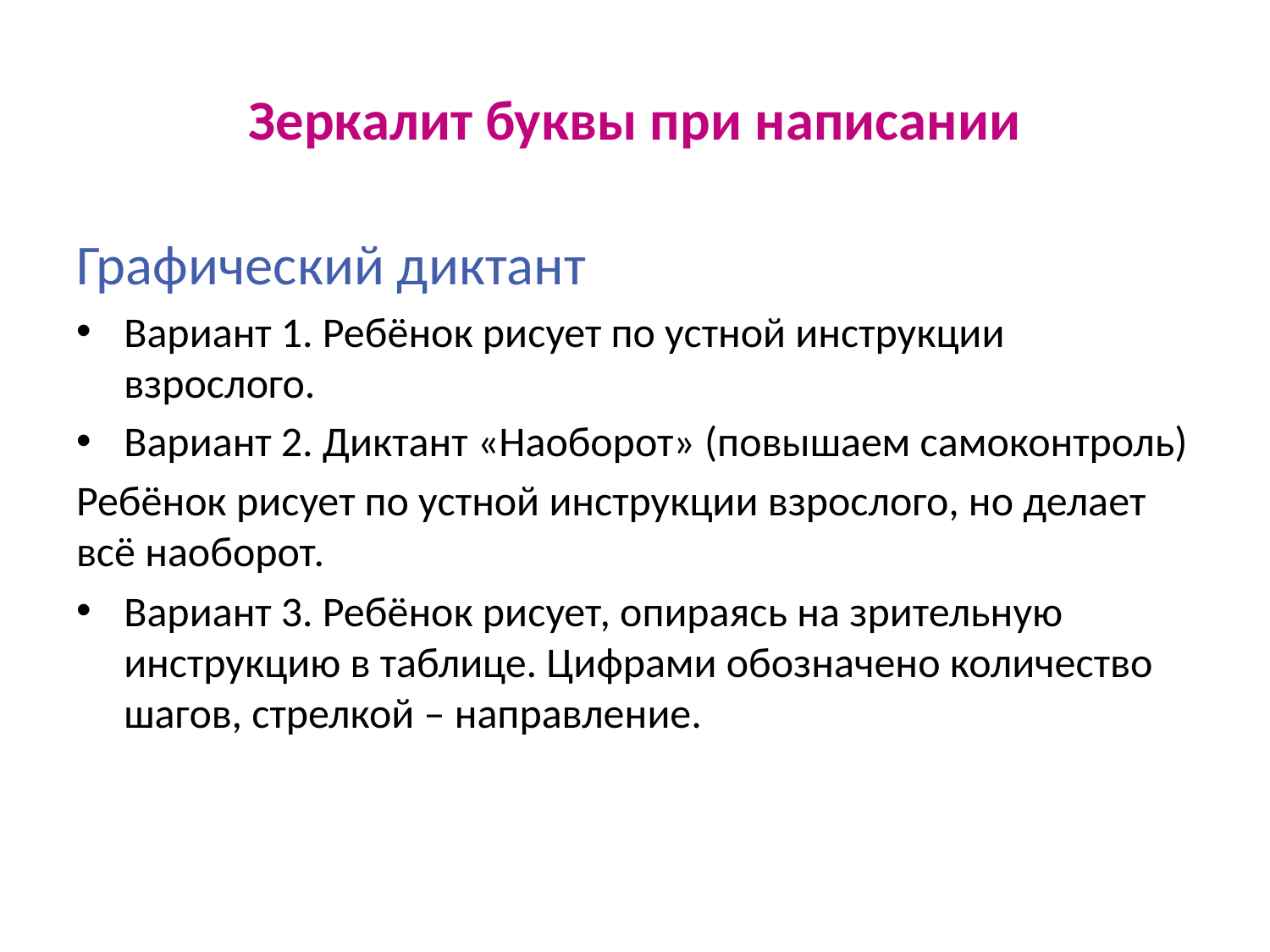

# Зеркалит буквы при написании
Графический диктант
Вариант 1. Ребёнок рисует по устной инструкции взрослого.
Вариант 2. Диктант «Наоборот» (повышаем самоконтроль)
Ребёнок рисует по устной инструкции взрослого, но делает всё наоборот.
Вариант 3. Ребёнок рисует, опираясь на зрительную инструкцию в таблице. Цифрами обозначено количество шагов, стрелкой – направление.